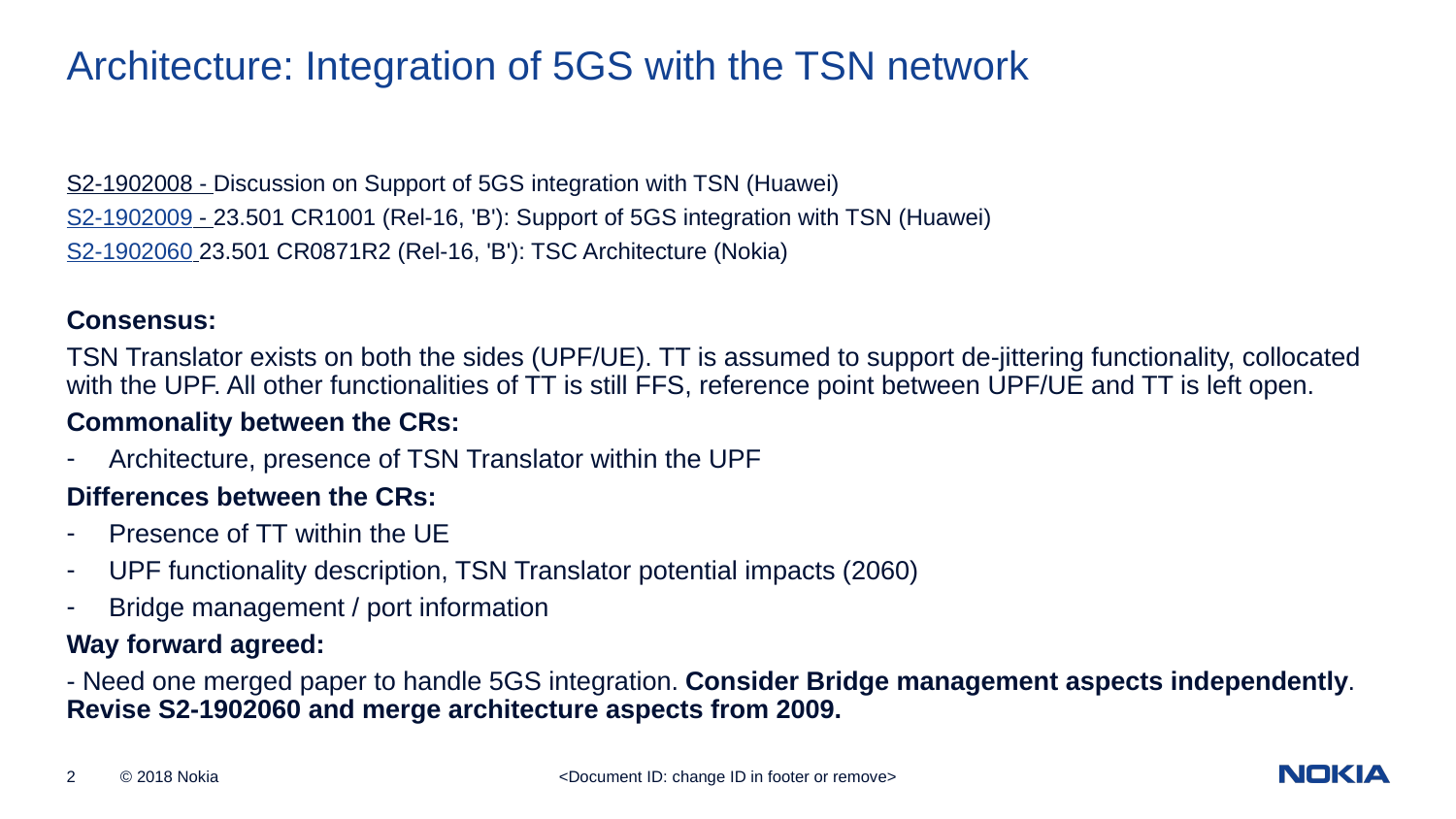

Architecture: Integration of 5GS with the TSN network
S2-1902008 - Discussion on Support of 5GS integration with TSN (Huawei)
S2-1902009 - 23.501 CR1001 (Rel-16, 'B'): Support of 5GS integration with TSN (Huawei)
S2-1902060 23.501 CR0871R2 (Rel-16, 'B'): TSC Architecture (Nokia)

Consensus:
TSN Translator exists on both the sides (UPF/UE). TT is assumed to support de-jittering functionality, collocated with the UPF. All other functionalities of TT is still FFS, reference point between UPF/UE and TT is left open.
Commonality between the CRs:
Architecture, presence of TSN Translator within the UPF
Differences between the CRs:
Presence of TT within the UE
UPF functionality description, TSN Translator potential impacts (2060)
Bridge management / port information
Way forward agreed:
- Need one merged paper to handle 5GS integration. Consider Bridge management aspects independently. Revise S2-1902060 and merge architecture aspects from 2009.

<Document ID: change ID in footer or remove>